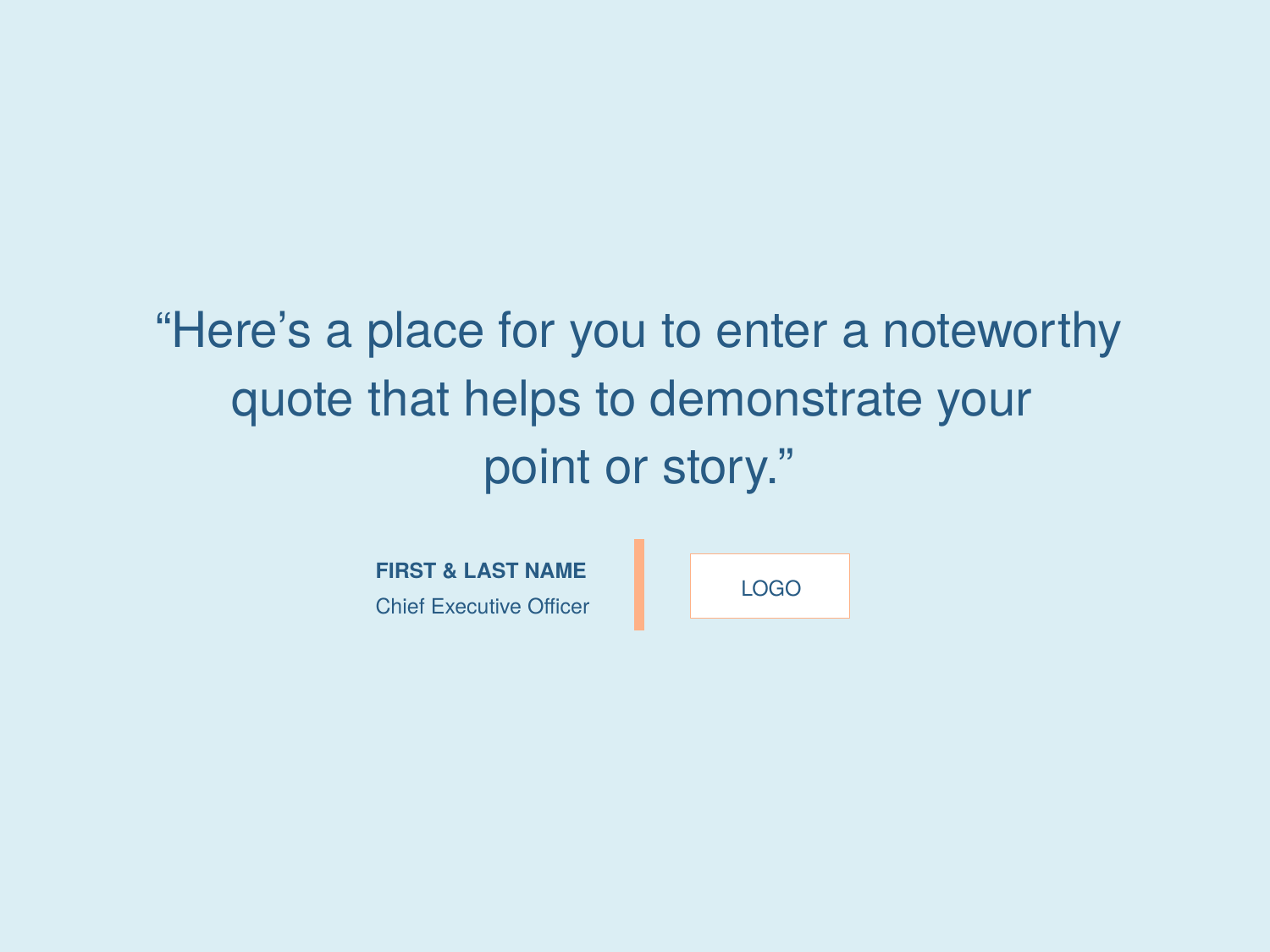

“Here’s a place for you to enter a noteworthy
quote that helps to demonstrate your
point or story.”
FIRST & LAST NAME

LOGO

Chief Executive Officer